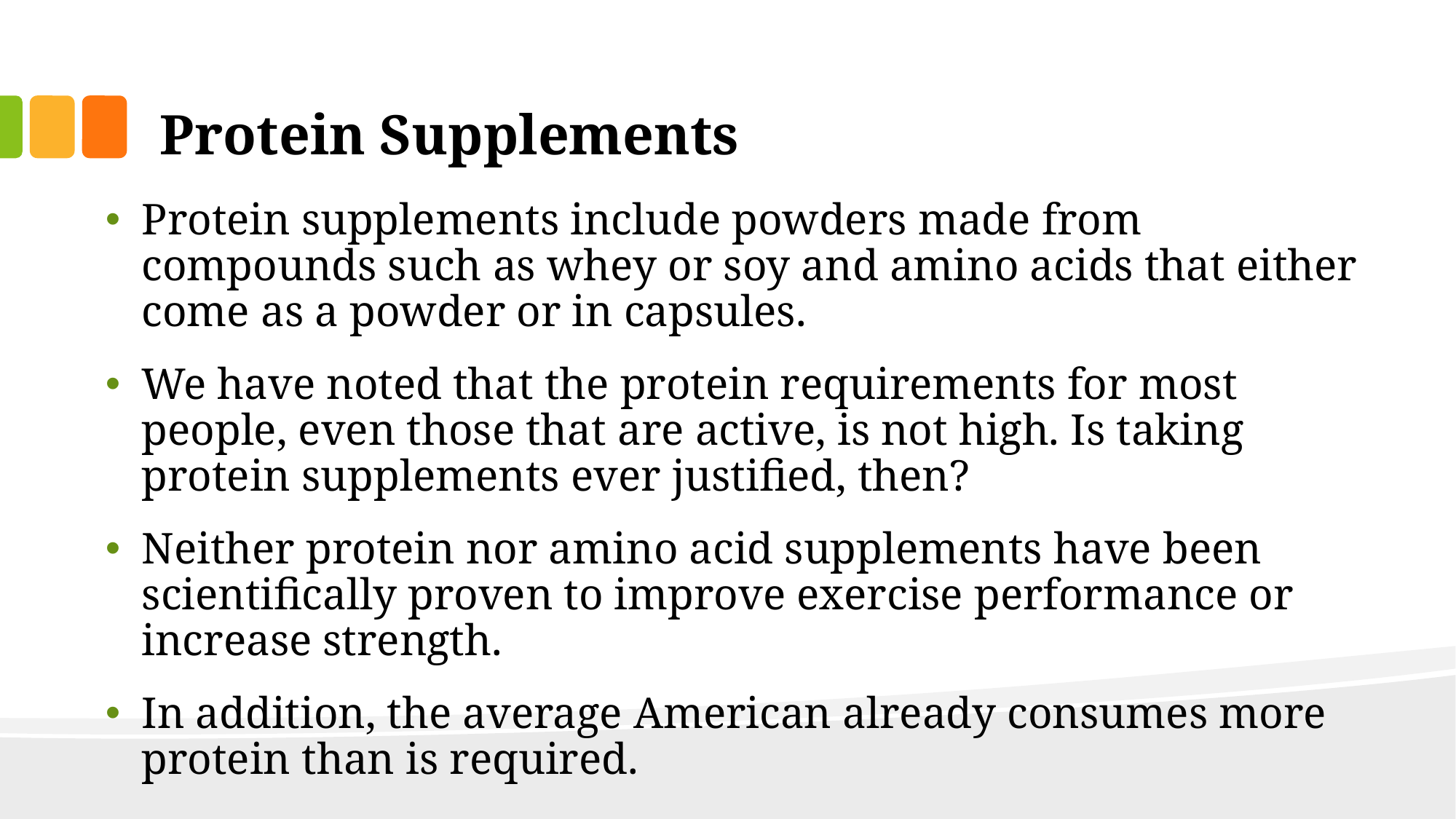

# Protein Supplements
Protein supplements include powders made from compounds such as whey or soy and amino acids that either come as a powder or in capsules.
We have noted that the protein requirements for most people, even those that are active, is not high. Is taking protein supplements ever justified, then?
Neither protein nor amino acid supplements have been scientifically proven to improve exercise performance or increase strength.
In addition, the average American already consumes more protein than is required.